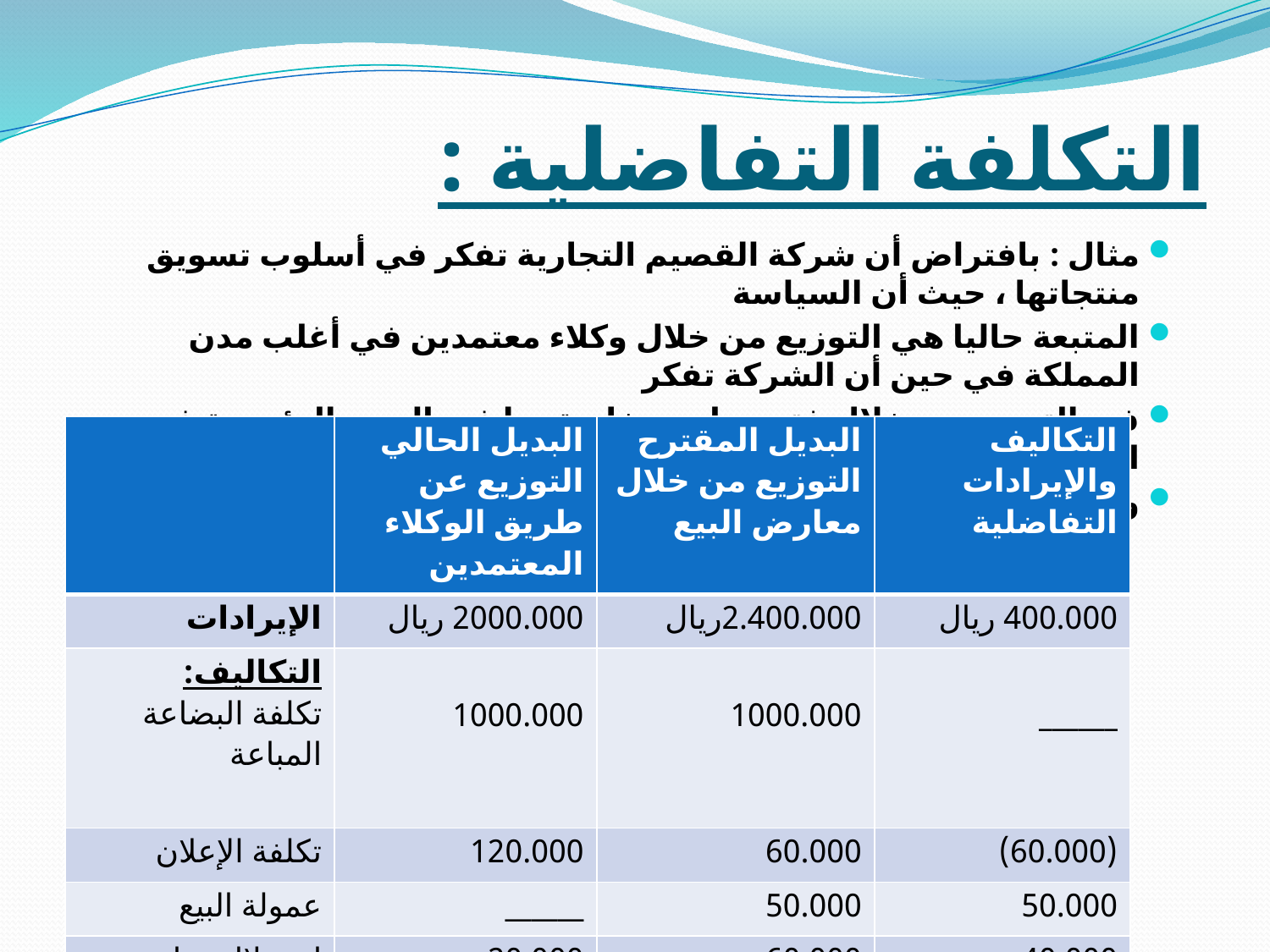

# التكلفة التفاضلية :
مثال : بافتراض أن شركة القصيم التجارية تفكر في أسلوب تسويق منتجاتها ، حيث أن السياسة
المتبعة حاليا هي التوزيع من خلال وكلاء معتمدين في أغلب مدن المملكة في حين أن الشركة تفكر
في التوزيع من خلال فتح معارض خاصة بها في المدن الرئيسية في المملكة ، وفيما يلي الايرادات
والتكاليف للبديلين :

|  | البديل الحالي التوزيع عن طريق الوكلاء المعتمدين | البديل المقترح التوزيع من خلال معارض البيع | التكاليف والإيرادات التفاضلية |
| --- | --- | --- | --- |
| الإيرادات | 2000.000 ريال | 2.400.000ريال | 400.000 ريال |
| التكاليف: تكلفة البضاعة المباعة | 1000.000 | 1000.000 | \_\_\_\_\_\_ |
| تكلفة الإعلان | 120.000 | 60.000 | (60.000) |
| عمولة البيع | \_\_\_\_\_\_ | 50.000 | 50.000 |
| استهلاك مباني المخازن | 20.000 | 60.000 | 40.000 |
| تكاليف ثابتة أخرى | 100.000 | 100.000 | \_\_\_\_\_\_ |
| إجمالي التكاليف | 1.240.000 | 1.270.000 | 30.000 |
| صافي الدخل | 760.000 | 1.130.000 | 370.000 |